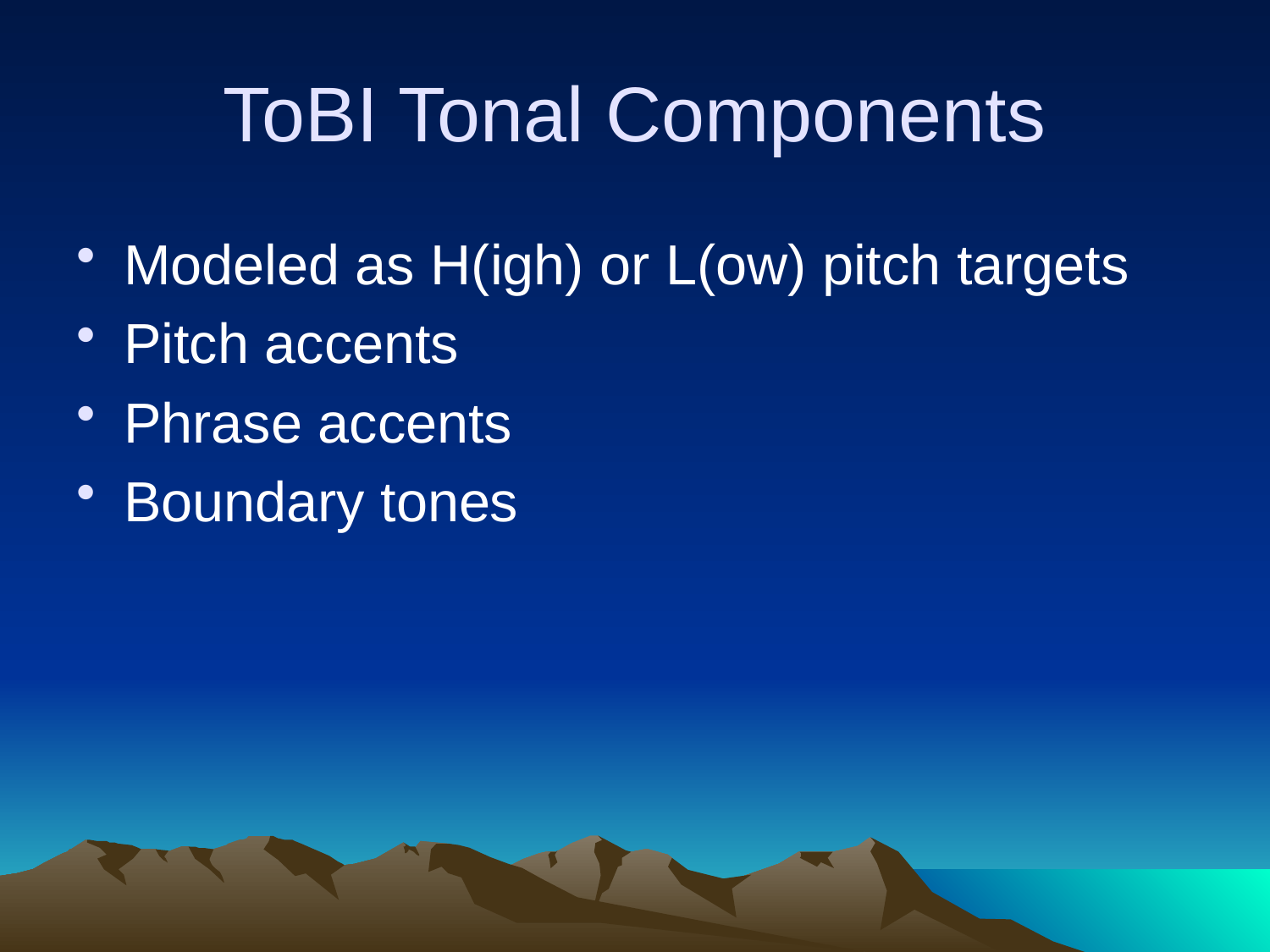

# ToBI Tonal Components
Modeled as H(igh) or L(ow) pitch targets
Pitch accents
Phrase accents
Boundary tones